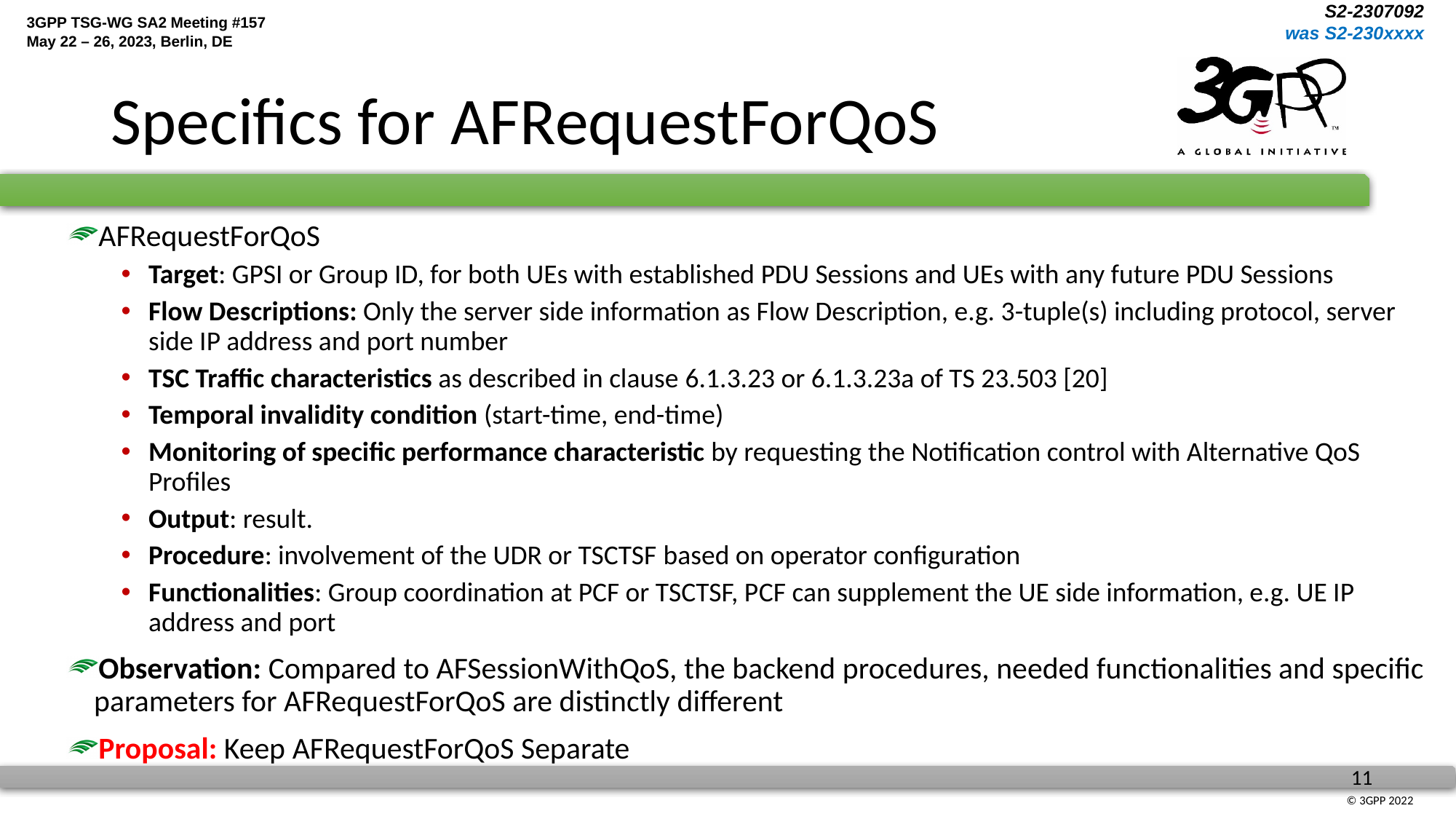

# Specifics for AFRequestForQoS
AFRequestForQoS
Target: GPSI or Group ID, for both UEs with established PDU Sessions and UEs with any future PDU Sessions
Flow Descriptions: Only the server side information as Flow Description, e.g. 3-tuple(s) including protocol, server side IP address and port number
TSC Traffic characteristics as described in clause 6.1.3.23 or 6.1.3.23a of TS 23.503 [20]
Temporal invalidity condition (start-time, end-time)
Monitoring of specific performance characteristic by requesting the Notification control with Alternative QoS Profiles
Output: result.
Procedure: involvement of the UDR or TSCTSF based on operator configuration
Functionalities: Group coordination at PCF or TSCTSF, PCF can supplement the UE side information, e.g. UE IP address and port
Observation: Compared to AFSessionWithQoS, the backend procedures, needed functionalities and specific parameters for AFRequestForQoS are distinctly different
Proposal: Keep AFRequestForQoS Separate